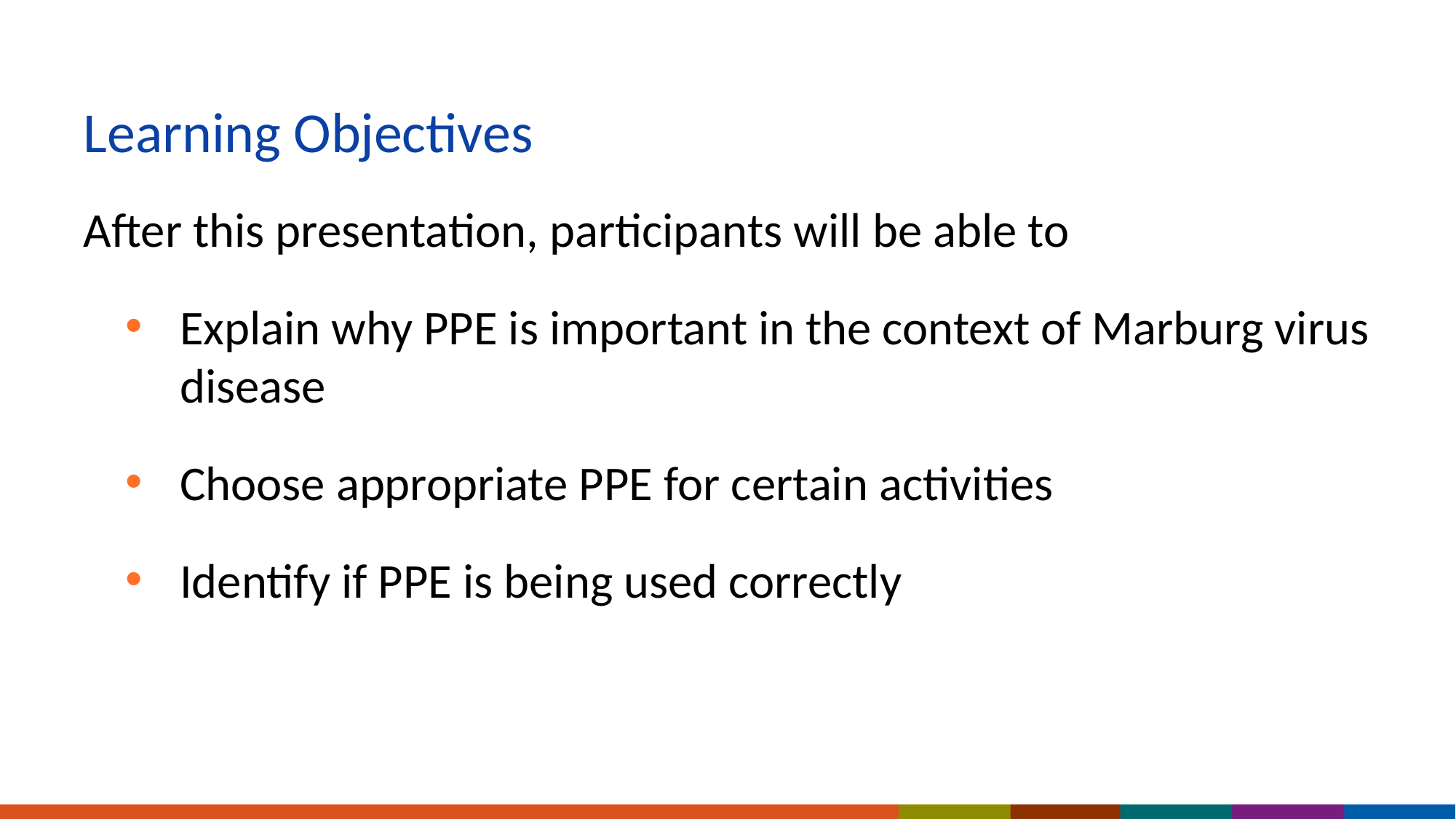

# Learning Objectives
After this presentation, participants will be able to
Explain why PPE is important in the context of Marburg virus disease
Choose appropriate PPE for certain activities
Identify if PPE is being used correctly